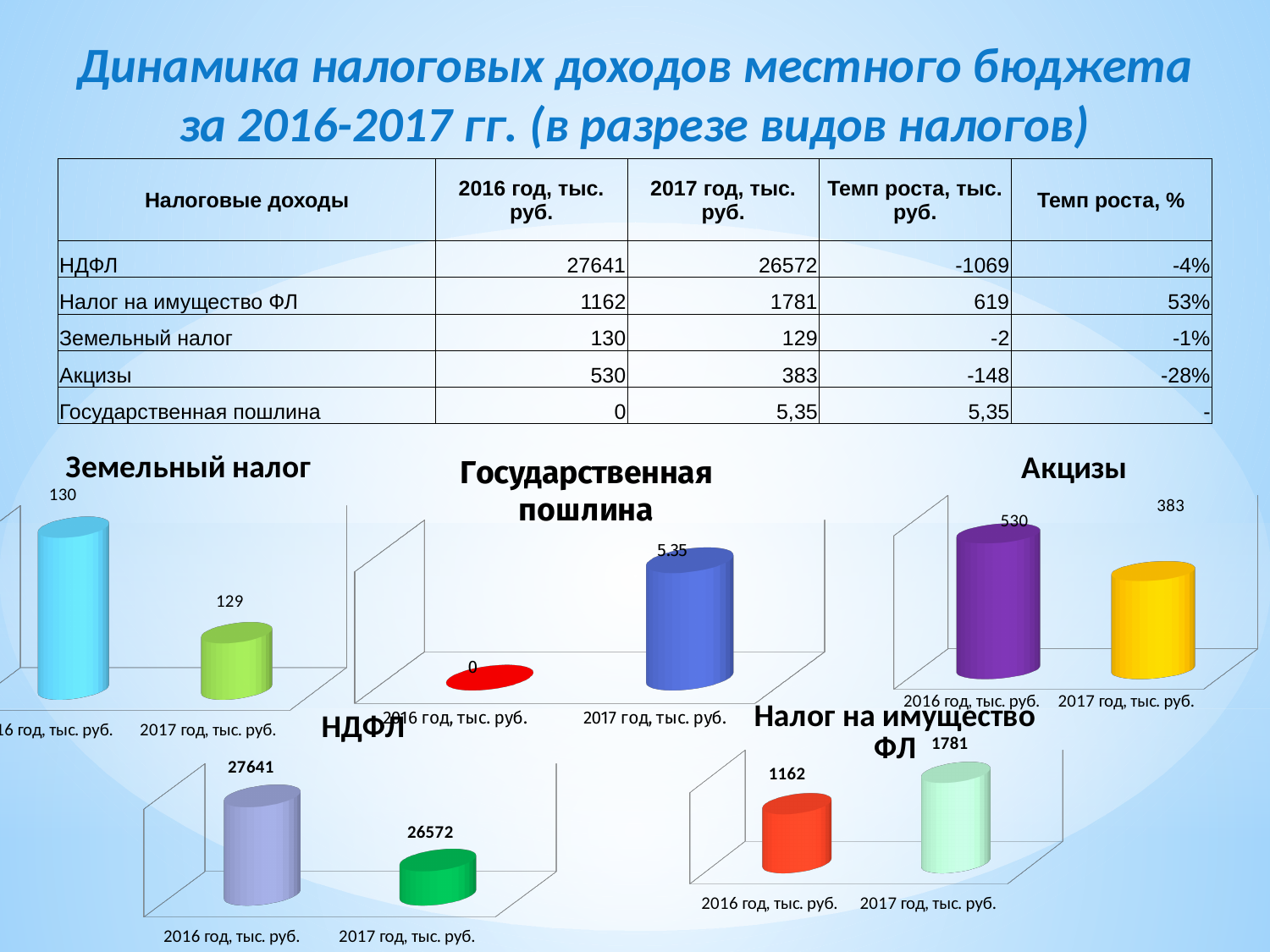

Динамика налоговых доходов местного бюджета
за 2016-2017 гг. (в разрезе видов налогов)
| Налоговые доходы | 2016 год, тыс. руб. | 2017 год, тыс. руб. | Темп роста, тыс. руб. | Темп роста, % |
| --- | --- | --- | --- | --- |
| НДФЛ | 27641 | 26572 | -1069 | -4% |
| Налог на имущество ФЛ | 1162 | 1781 | 619 | 53% |
| Земельный налог | 130 | 129 | -2 | -1% |
| Акцизы | 530 | 383 | -148 | -28% |
| Государственная пошлина | 0 | 5,35 | 5,35 | - |

[unsupported chart]

[unsupported chart]

[unsupported chart]

[unsupported chart]

[unsupported chart]